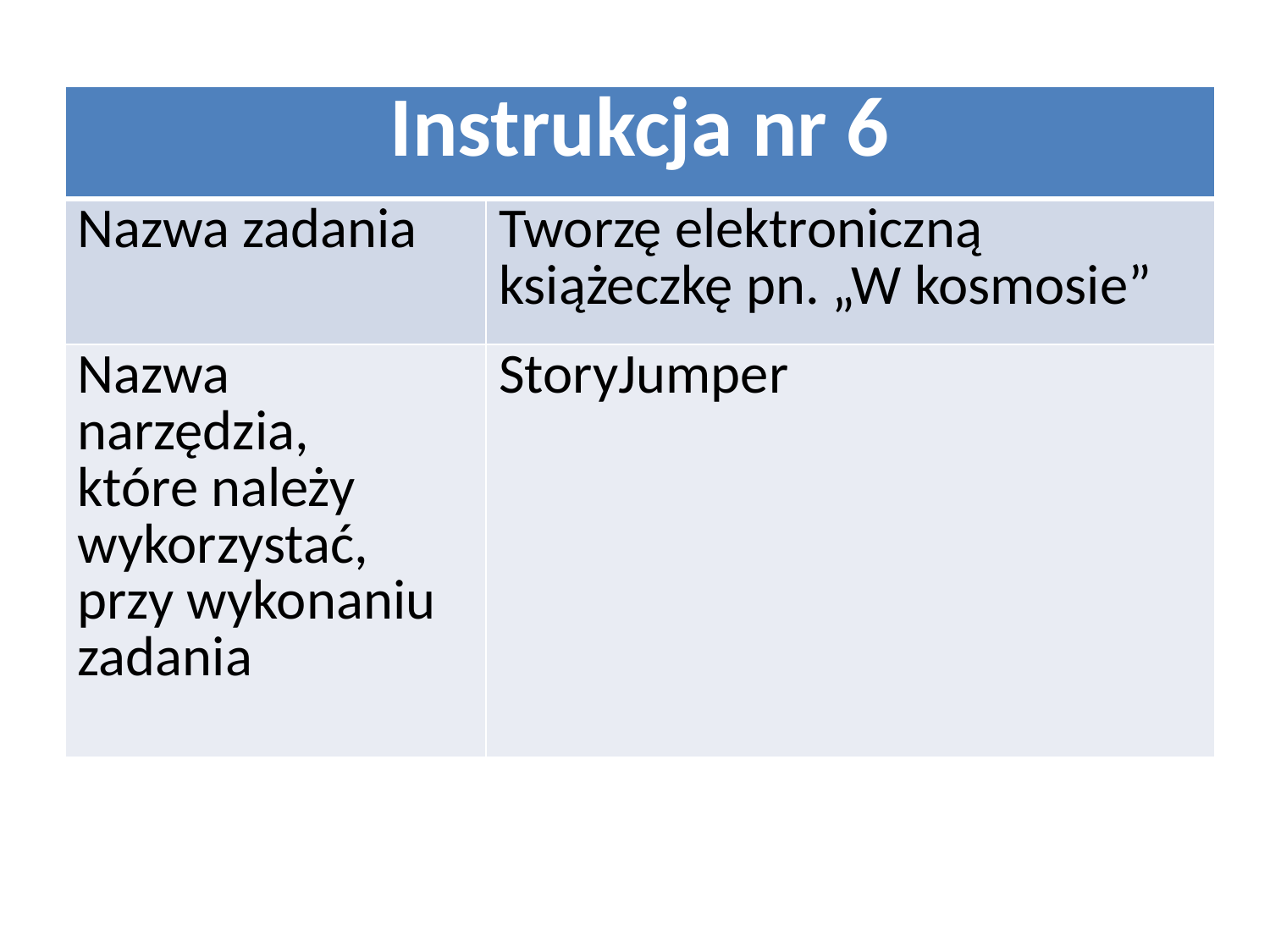

| Instrukcja nr 6 |  |
| --- | --- |
| Nazwa zadania | Tworzę elektroniczną książeczkę pn. „W kosmosie” |
| Nazwa narzędzia, które należy wykorzystać, przy wykonaniu zadania | StoryJumper |